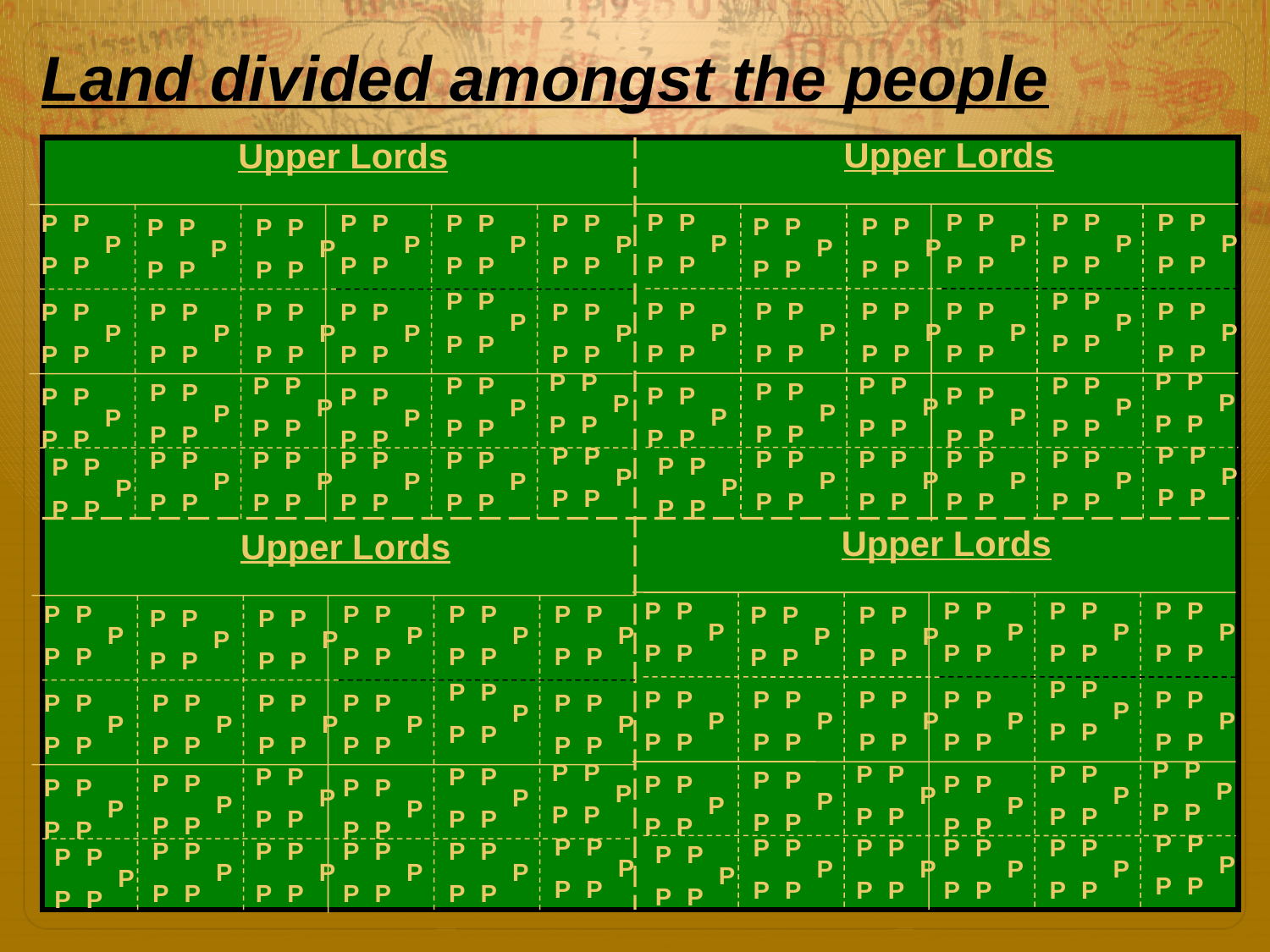

Land divided amongst the people
Upper Lords
Upper Lords

P
P
P
P
P
P
P
P
P
P
P
P
P
P
P
P

P
P
P
P
P
P
P
P
P
P
P
P
P
P
P
P
P
P
P
P
P
P
P
P
P
P
P
P
P
P
P
P
P
P
P
P
P
P
P
P
P
P
P
P
P
P
P
P

P
P
P
P
P
P
P
P
P
P
P
P
P
P
P
P
P
P
P
P
P
P
P
P
P
P
P
P
P
P
P
P
P
P
P
P
P
P
P
P
P
P
P
P
P
P
P
P
P
P
P
P
P
P
P
P
P
P
P
P
P
P
P
P
P
P
P
P
P
P
P
P

P
P
P
P
P
P
P
P
P
P
P
P
P
P
P
P
P
P
P
P
P
P
P
P
P
P
P
P
P
P
P
P
P
P
P
P
P
P
P
P
P
P
P
P
P
P
P
P
P
P
P
P
P
P
P
P
P
P
P
P
P
P
P
P
P
P
P
P

P
P
P
P
P
P
P
P
P
P
P
P
P
P
P
P
P
P
P
P
P
P
P
P
P
P
P
P
P
P
P
P
P
P
P
P
Upper Lords
Upper Lords

P
P
P
P
P
P
P
P
P
P
P
P
P
P
P
P

P
P
P
P

P
P
P
P
P
P
P
P
P
P
P
P
P
P
P
P
P
P
P
P
P
P
P
P
P
P
P
P
P
P
P
P
P
P
P
P
P
P
P
P
P
P
P
P

P
P
P
P
P
P
P
P
P
P

P
P
P
P
P
P
P
P
P
P
P
P
P
P
P
P
P
P
P
P
P
P
P
P
P
P
P
P
P
P
P
P
P
P
P
P
P
P
P
P
P
P
P
P
P
P
P
P
P
P
P
P
P
P
P
P
P
P
P
P
P
P

P
P
P
P

P
P
P
P
P
P
P
P
P
P
P
P
P
P
P
P
P
P
P
P
P
P
P
P
P
P
P
P
P
P
P
P
P
P
P
P
P
P
P
P
P
P
P
P
P
P
P
P
P
P
P
P
P
P
P
P
P
P
P
P
P
P
P
P

P
P
P
P
P
P
P
P
P
P
P
P
P
P
P
P
P
P
P
P
P
P
P
P
P
P
P
P
P
P
P
P
P
P
P
P